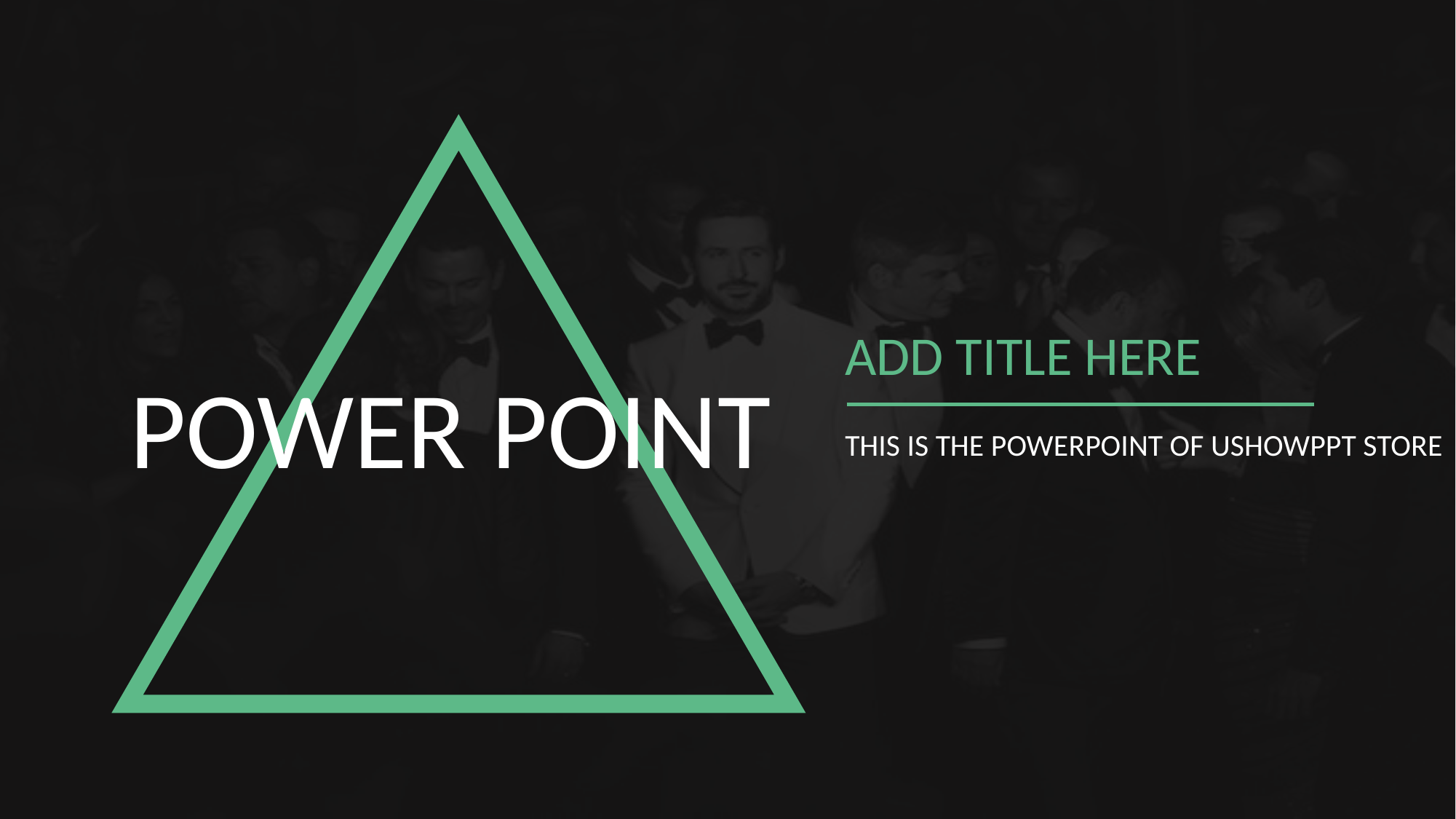

ADD TITLE HERE
POWER POINT
THIS IS THE POWERPOINT OF USHOWPPT STORE